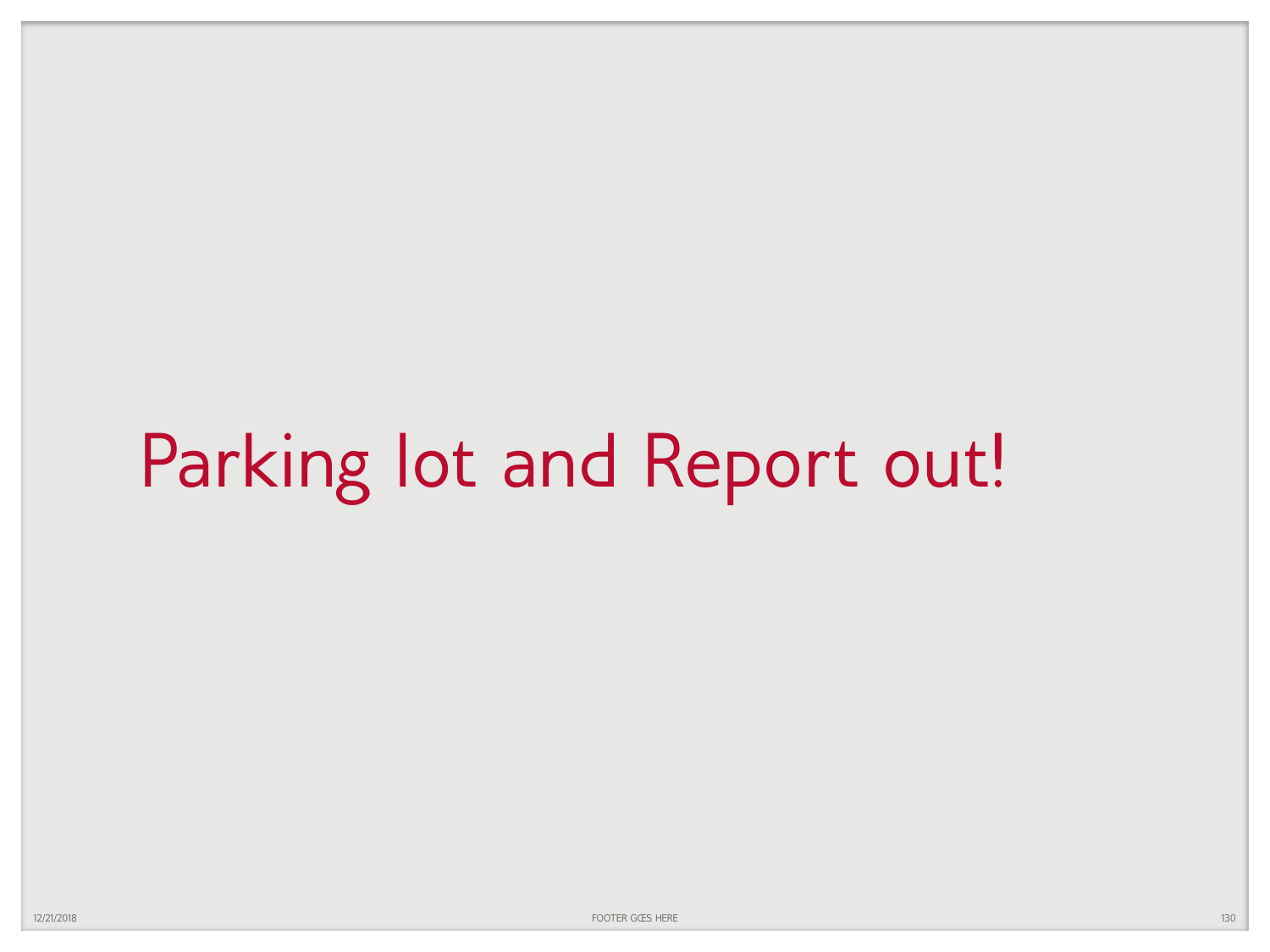

# Parking lot and Report out!
12/21/2018
FOOTER GOES HERE
130